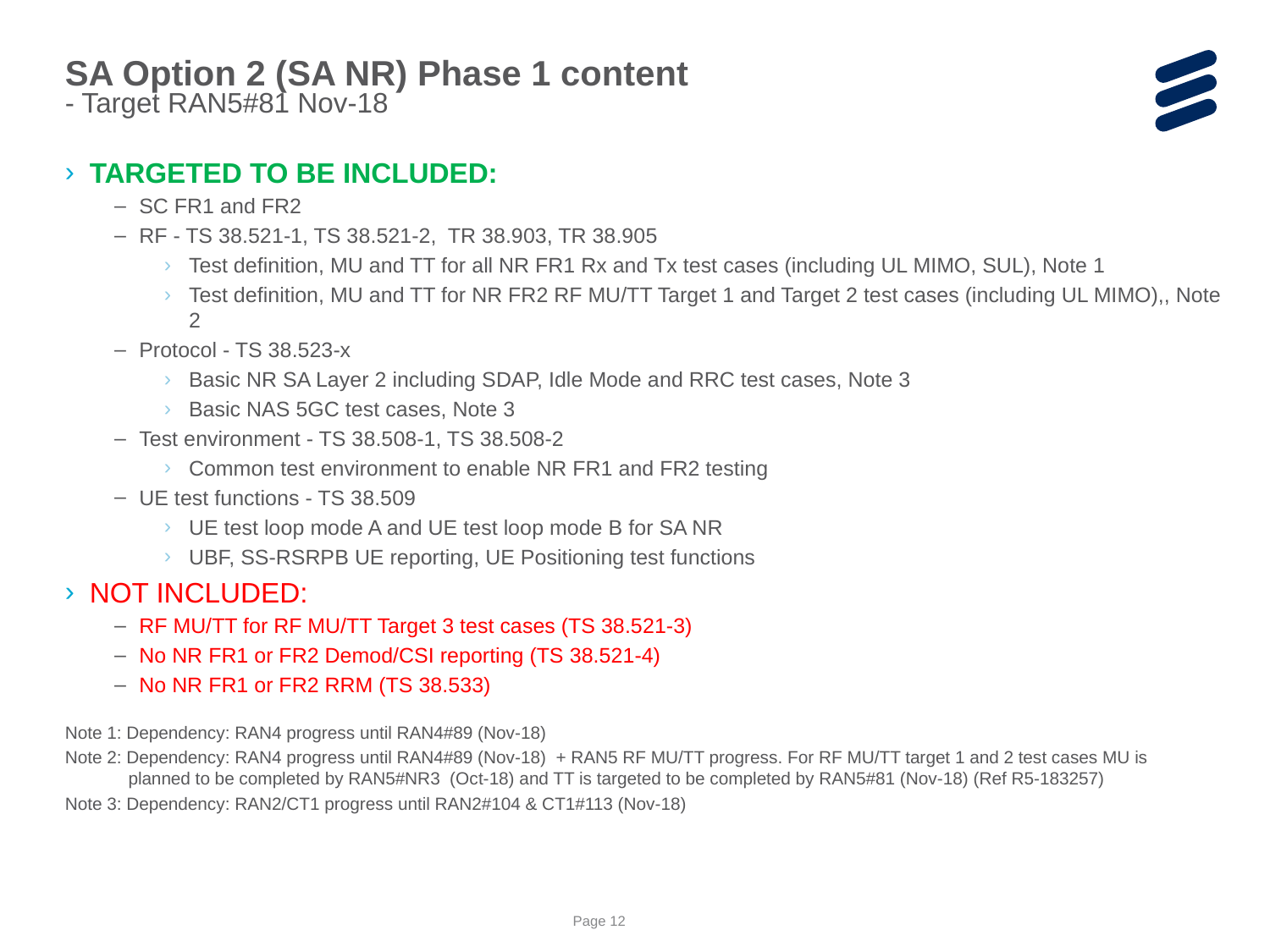

SA Option 2 (SA NR) Phase 1 content
- Target RAN5#81 Nov-18

TARGETED TO BE INCLUDED:
SC FR1 and FR2
RF - TS 38.521-1, TS 38.521-2,  TR 38.903, TR 38.905
Test definition, MU and TT for all NR FR1 Rx and Tx test cases (including UL MIMO, SUL), Note 1
Test definition, MU and TT for NR FR2 RF MU/TT Target 1 and Target 2 test cases (including UL MIMO),, Note 2
Protocol - TS 38.523-x
Basic NR SA Layer 2 including SDAP, Idle Mode and RRC test cases, Note 3
Basic NAS 5GC test cases, Note 3
Test environment - TS 38.508-1, TS 38.508-2
Common test environment to enable NR FR1 and FR2 testing
UE test functions - TS 38.509
UE test loop mode A and UE test loop mode B for SA NR
UBF, SS-RSRPB UE reporting, UE Positioning test functions
NOT INCLUDED:
RF MU/TT for RF MU/TT Target 3 test cases (TS 38.521-3)
No NR FR1 or FR2 Demod/CSI reporting (TS 38.521-4)
No NR FR1 or FR2 RRM (TS 38.533)
Note 1: Dependency: RAN4 progress until RAN4#89 (Nov-18)
Note 2: Dependency: RAN4 progress until RAN4#89 (Nov-18)  + RAN5 RF MU/TT progress. For RF MU/TT target 1 and 2 test cases MU is
             planned to be completed by RAN5#NR3  (Oct-18) and TT is targeted to be completed by RAN5#81 (Nov-18) (Ref R5-183257)
Note 3: Dependency: RAN2/CT1 progress until RAN2#104 & CT1#113 (Nov-18)